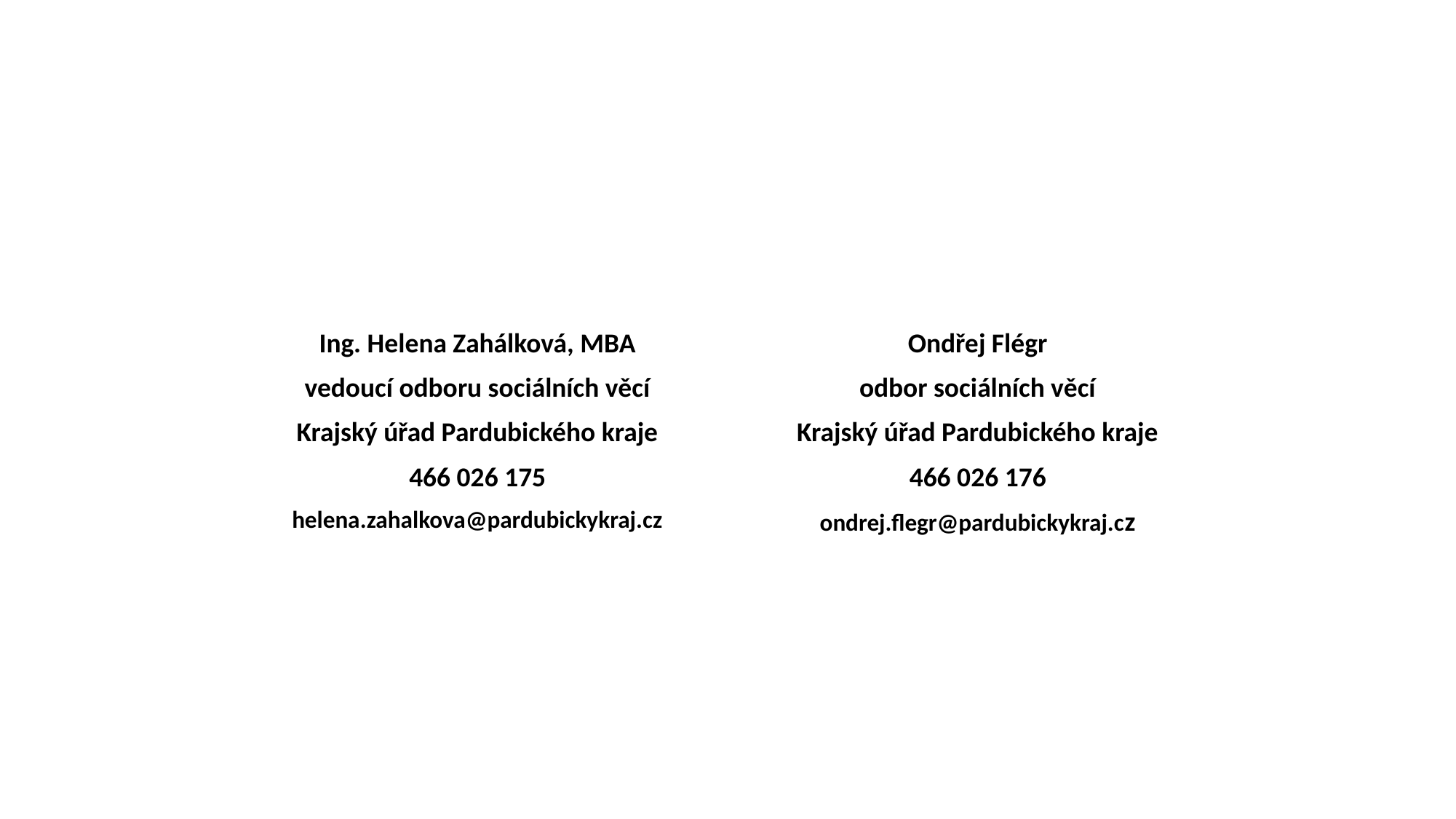

Ing. Helena Zahálková, MBA
vedoucí odboru sociálních věcí
Krajský úřad Pardubického kraje
466 026 175
helena.zahalkova@pardubickykraj.cz
Ondřej Flégr
odbor sociálních věcí
Krajský úřad Pardubického kraje
466 026 176
ondrej.flegr@pardubickykraj.cz